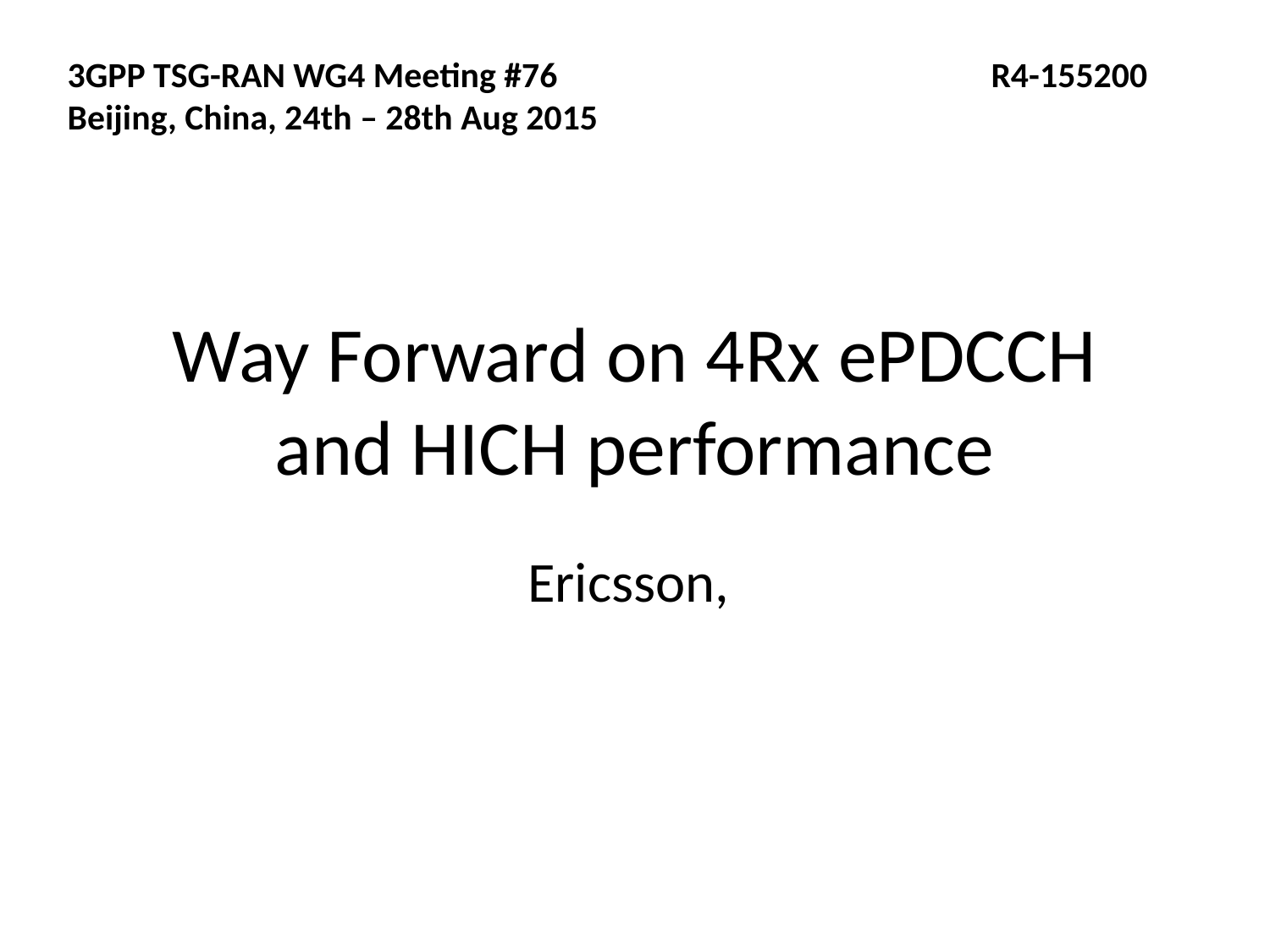

3GPP TSG-RAN WG4 Meeting #76                                                      R4-155200
Beijing, China, 24th – 28th Aug 2015
# Way Forward on 4Rx ePDCCH and HICH performance
Ericsson,